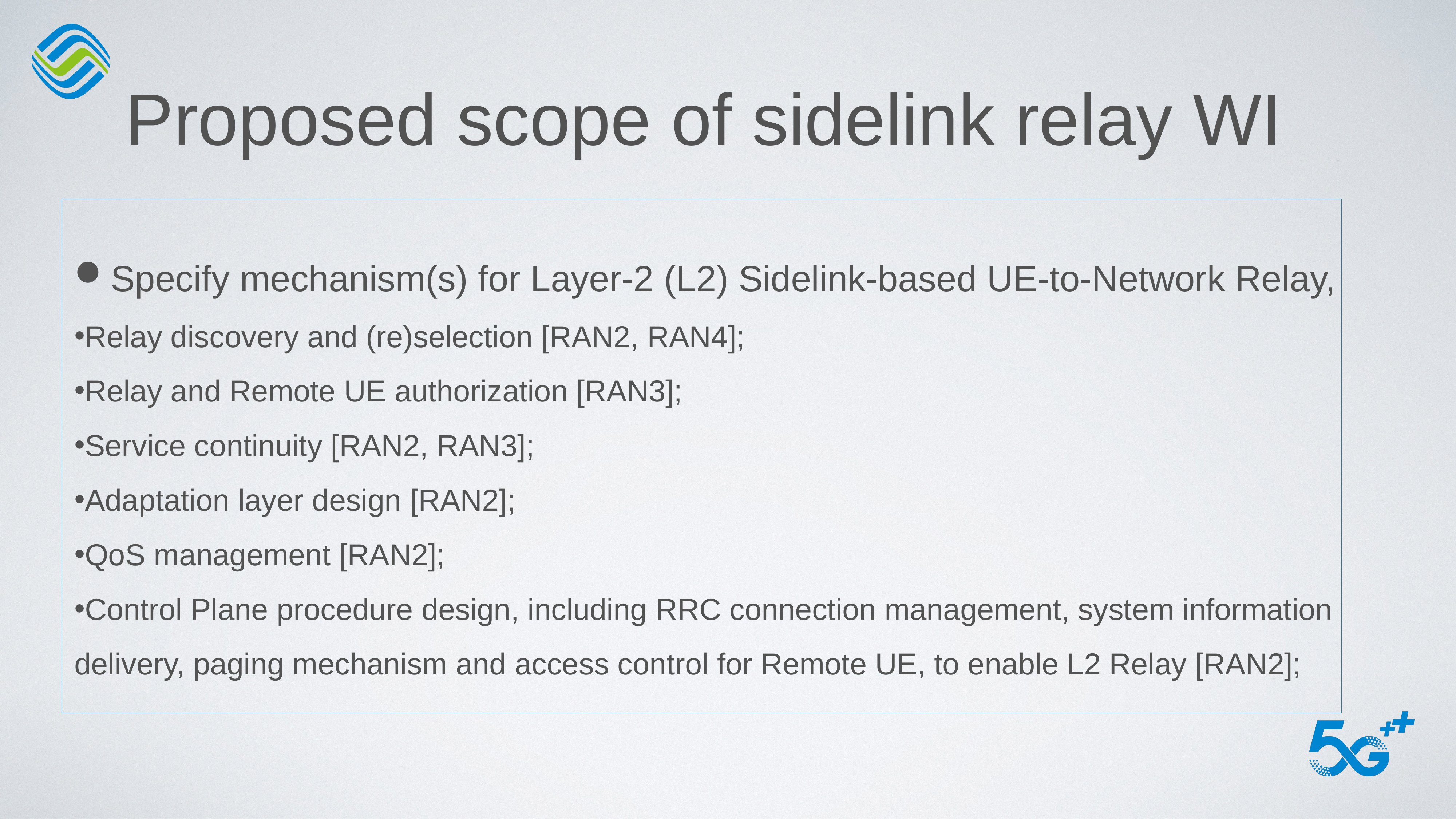

# Proposed scope of sidelink relay WI

Specify mechanism(s) for Layer-2 (L2) Sidelink-based UE-to-Network Relay,
Relay discovery and (re)selection [RAN2, RAN4];
Relay and Remote UE authorization [RAN3];
Service continuity [RAN2, RAN3];
Adaptation layer design [RAN2];
QoS management [RAN2];
Control Plane procedure design, including RRC connection management, system information delivery, paging mechanism and access control for Remote UE, to enable L2 Relay [RAN2];